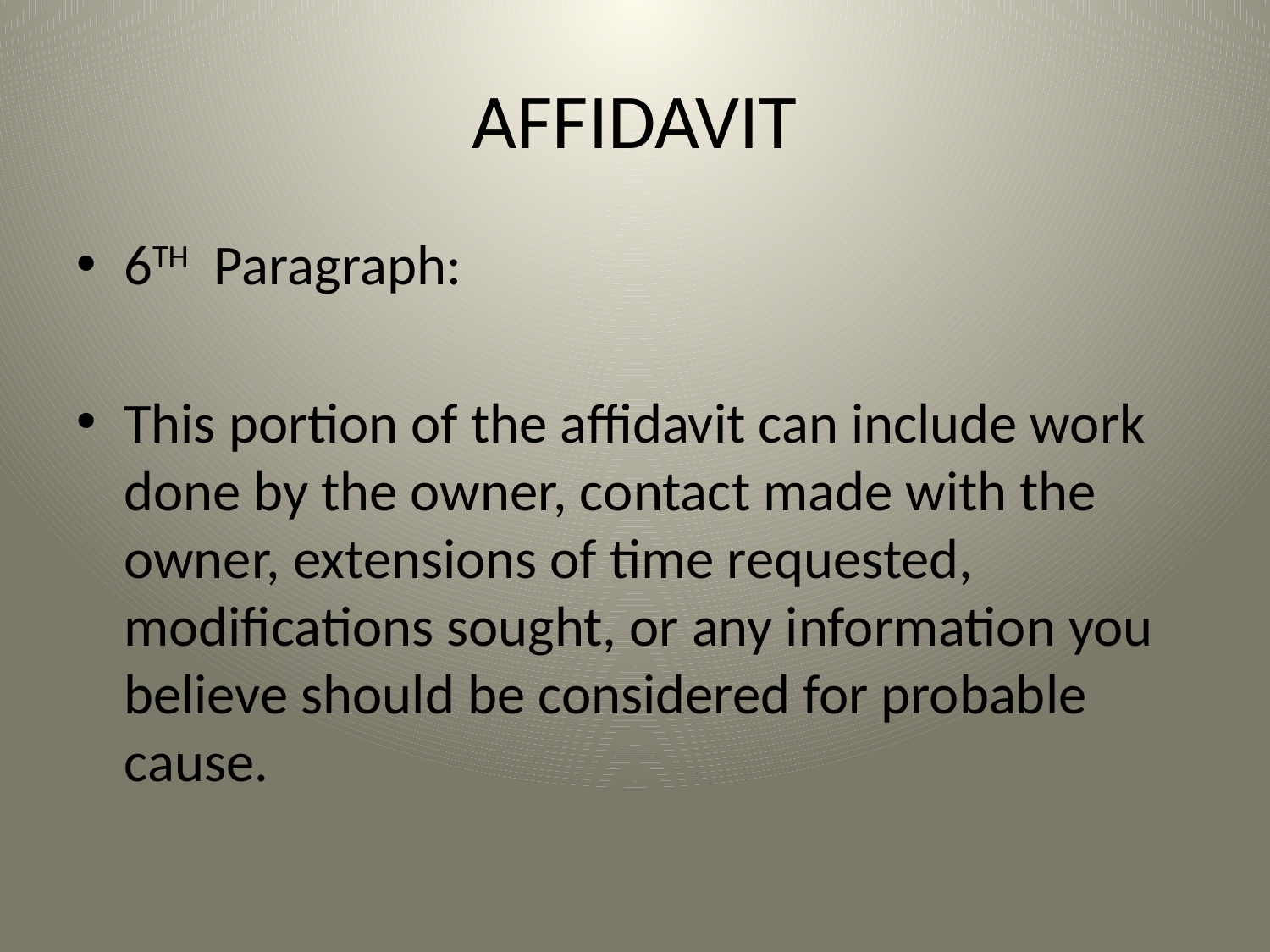

# AFFIDAVIT
6TH  Paragraph:

This portion of the affidavit can include work done by the owner, contact made with the owner, extensions of time requested, modifications sought, or any information you believe should be considered for probable cause.